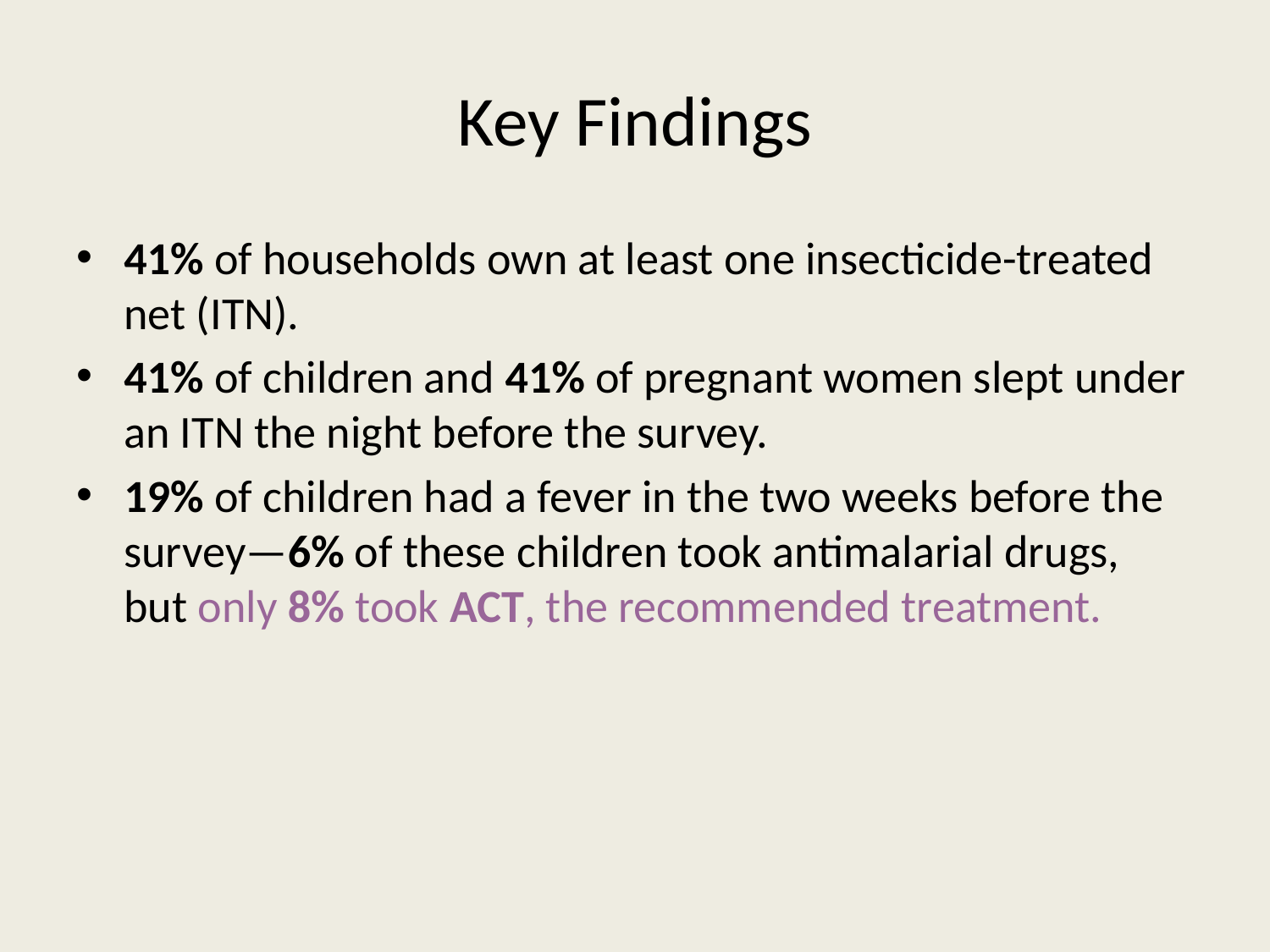

# Key Findings
41% of households own at least one insecticide-treated net (ITN).
41% of children and 41% of pregnant women slept under an ITN the night before the survey.
19% of children had a fever in the two weeks before the survey—6% of these children took antimalarial drugs, but only 8% took ACT, the recommended treatment.